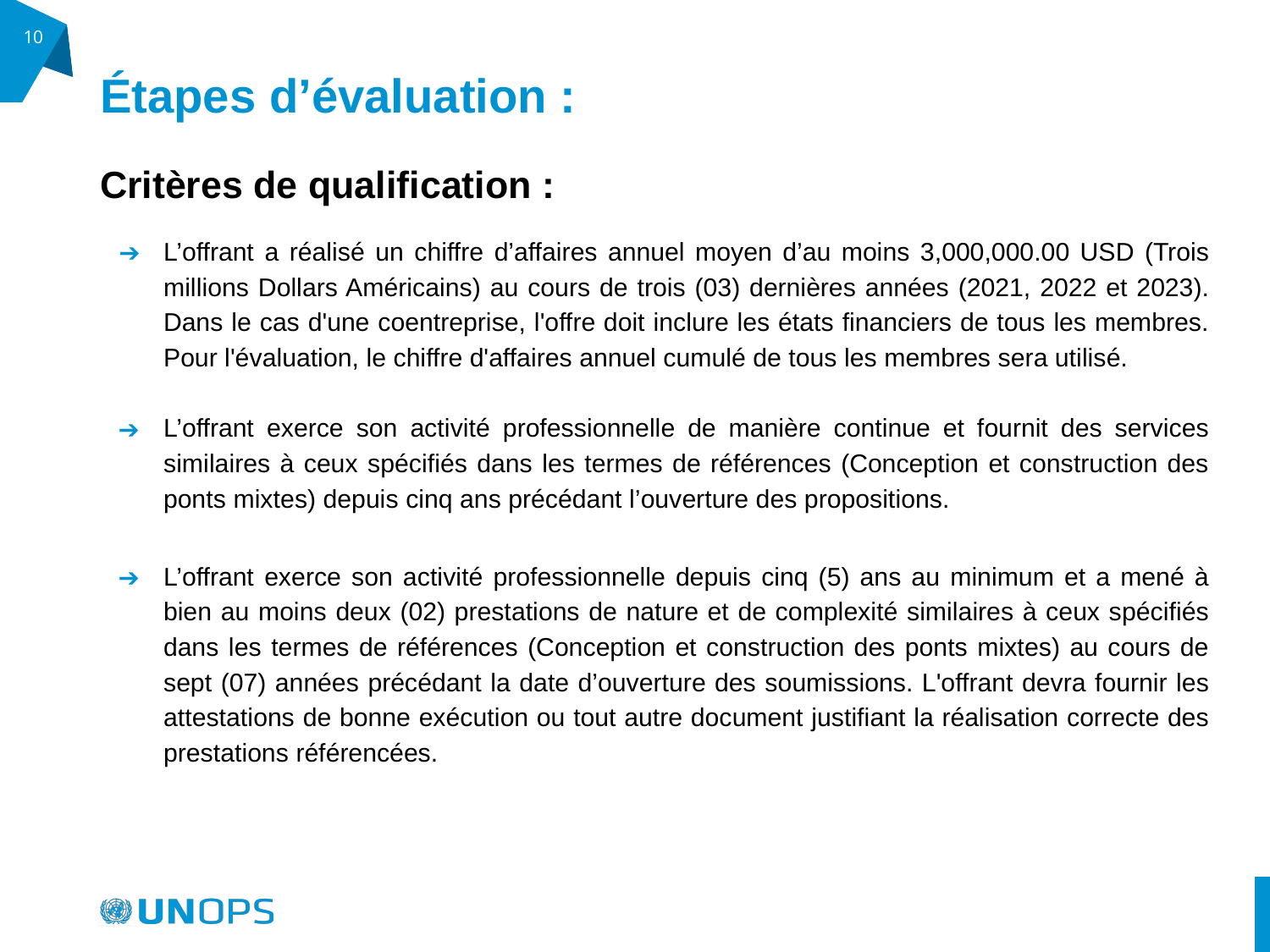

10
# Étapes d’évaluation :
Critères de qualification :

L’offrant a réalisé un chiffre d’affaires annuel moyen d’au moins 3,000,000.00 USD (Trois millions Dollars Américains) au cours de trois (03) dernières années (2021, 2022 et 2023). Dans le cas d'une coentreprise, l'offre doit inclure les états financiers de tous les membres. Pour l'évaluation, le chiffre d'affaires annuel cumulé de tous les membres sera utilisé.

L’offrant exerce son activité professionnelle de manière continue et fournit des services similaires à ceux spécifiés dans les termes de références (Conception et construction des ponts mixtes) depuis cinq ans précédant l’ouverture des propositions.

L’offrant exerce son activité professionnelle depuis cinq (5) ans au minimum et a mené à bien au moins deux (02) prestations de nature et de complexité similaires à ceux spécifiés dans les termes de références (Conception et construction des ponts mixtes) au cours de sept (07) années précédant la date d’ouverture des soumissions. L'offrant devra fournir les attestations de bonne exécution ou tout autre document justifiant la réalisation correcte des prestations référencées.